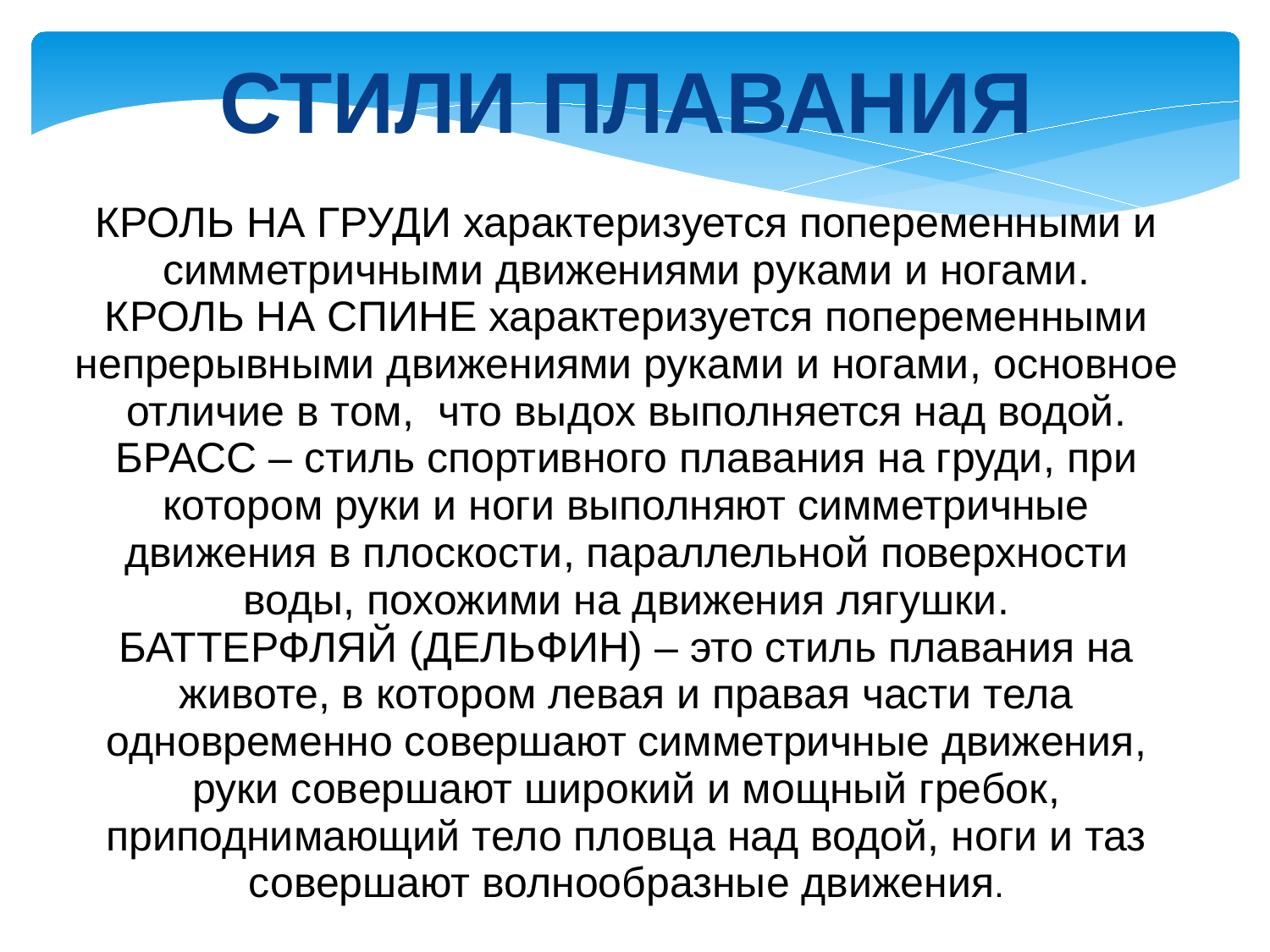

СТИЛИ ПЛАВАНИЯ
КРОЛЬ НА ГРУДИ характеризуется попеременными и симметричными движениями руками и ногами.
КРОЛЬ НА СПИНЕ характеризуется попеременными непрерывными движениями руками и ногами, основное отличие в том,  что выдох выполняется над водой.
БРАСС – стиль спортивного плавания на груди, при котором руки и ноги выполняют симметричные движения в плоскости, параллельной поверхности воды, похожими на движения лягушки.
БАТТЕРФЛЯЙ (ДЕЛЬФИН) – это стиль плавания на животе, в котором левая и правая части тела одновременно совершают симметричные движения, руки совершают широкий и мощный гребок, приподнимающий тело пловца над водой, ноги и таз совершают волнообразные движения.